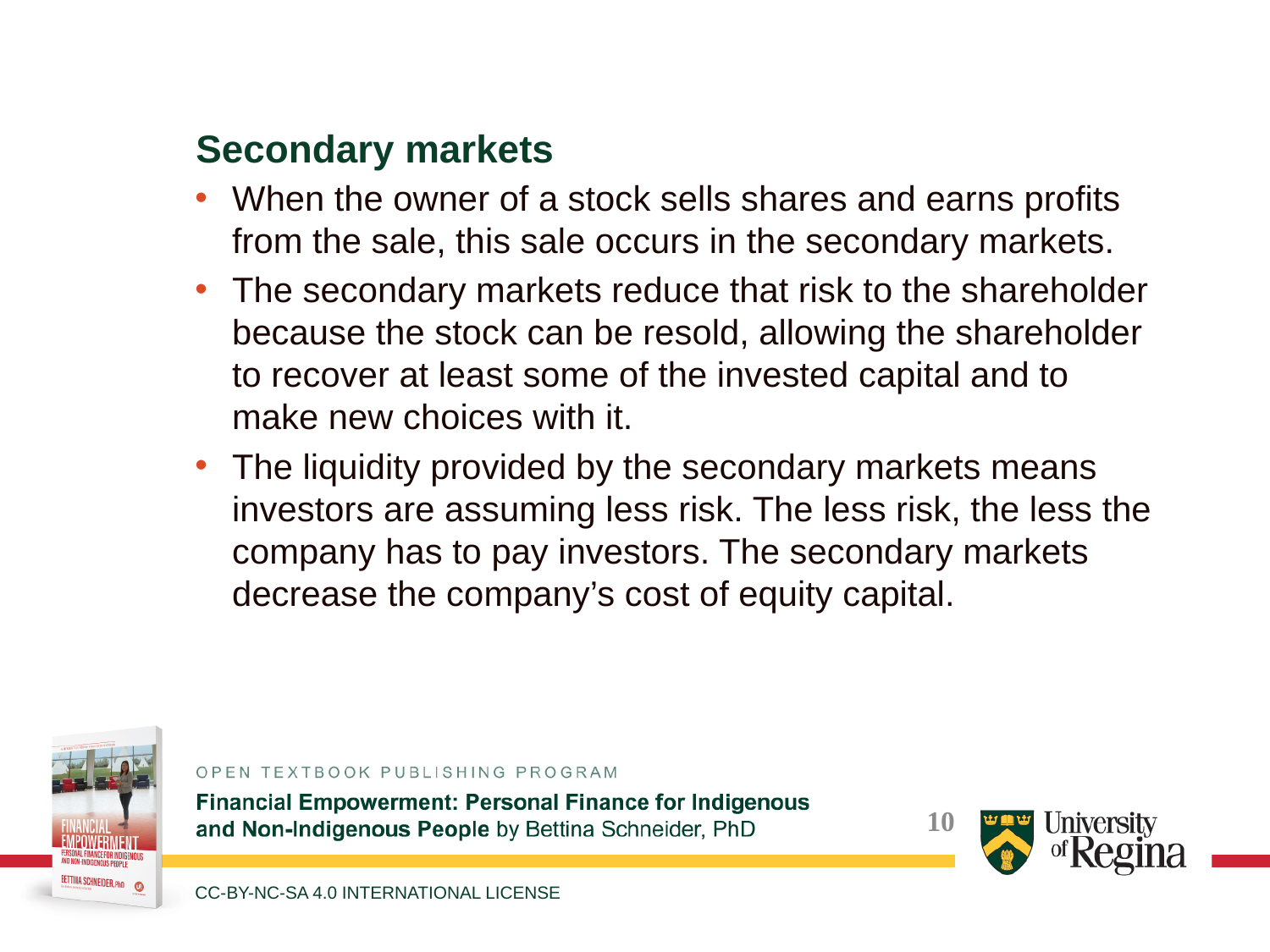

Secondary markets
When the owner of a stock sells shares and earns profits from the sale, this sale occurs in the secondary markets.
The secondary markets reduce that risk to the shareholder because the stock can be resold, allowing the shareholder to recover at least some of the invested capital and to make new choices with it.
The liquidity provided by the secondary markets means investors are assuming less risk. The less risk, the less the company has to pay investors. The secondary markets decrease the company’s cost of equity capital.
CC-BY-NC-SA 4.0 INTERNATIONAL LICENSE